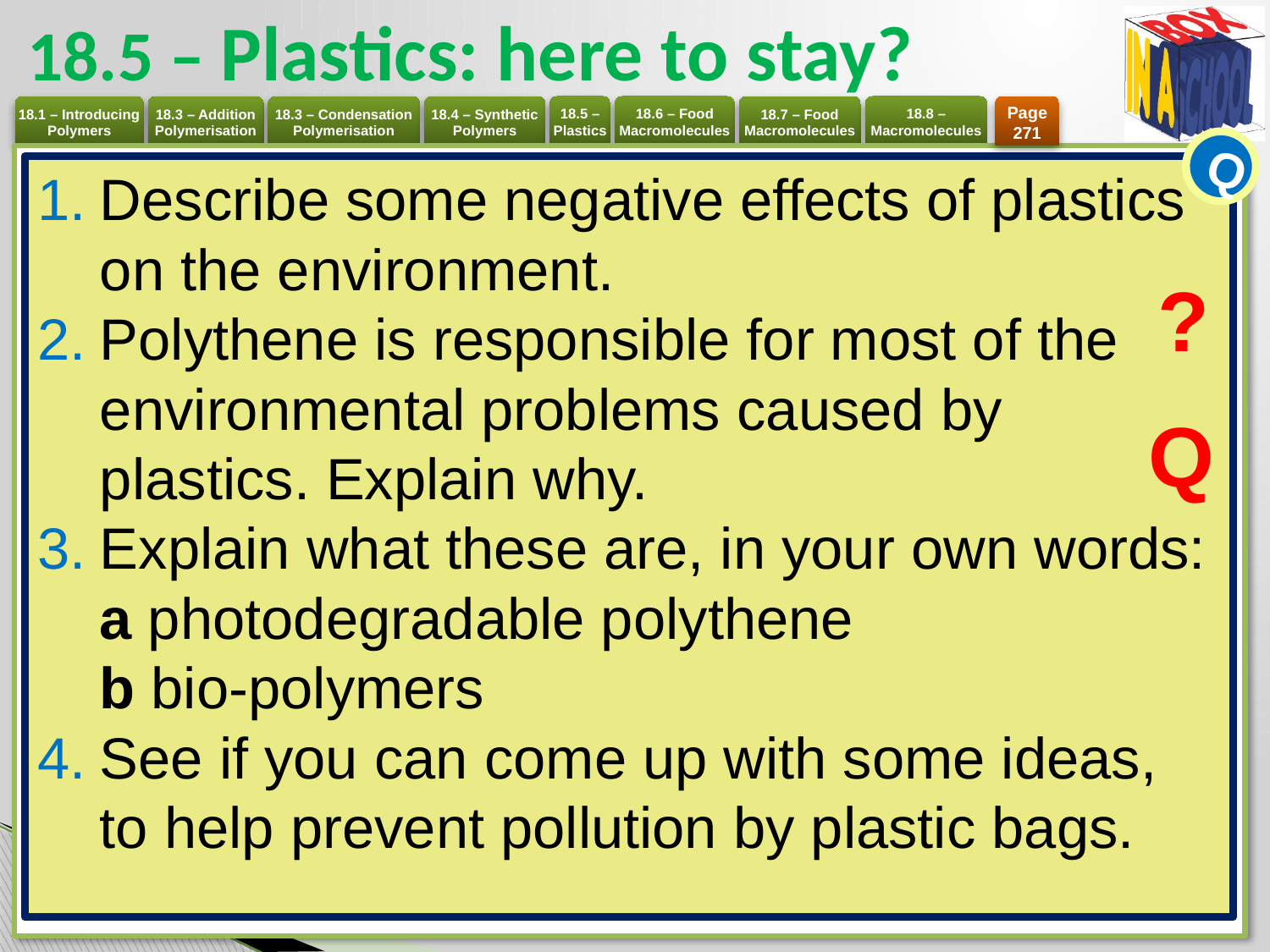

# 18.5 – Plastics: here to stay?
Page 271
Q
Describe some negative effects of plastics on the environment.
Polythene is responsible for most of the environmental problems caused by plastics. Explain why.
Explain what these are, in your own words:
a photodegradable polythene
b bio-polymers
See if you can come up with some ideas, to help prevent pollution by plastic bags.
?
Q